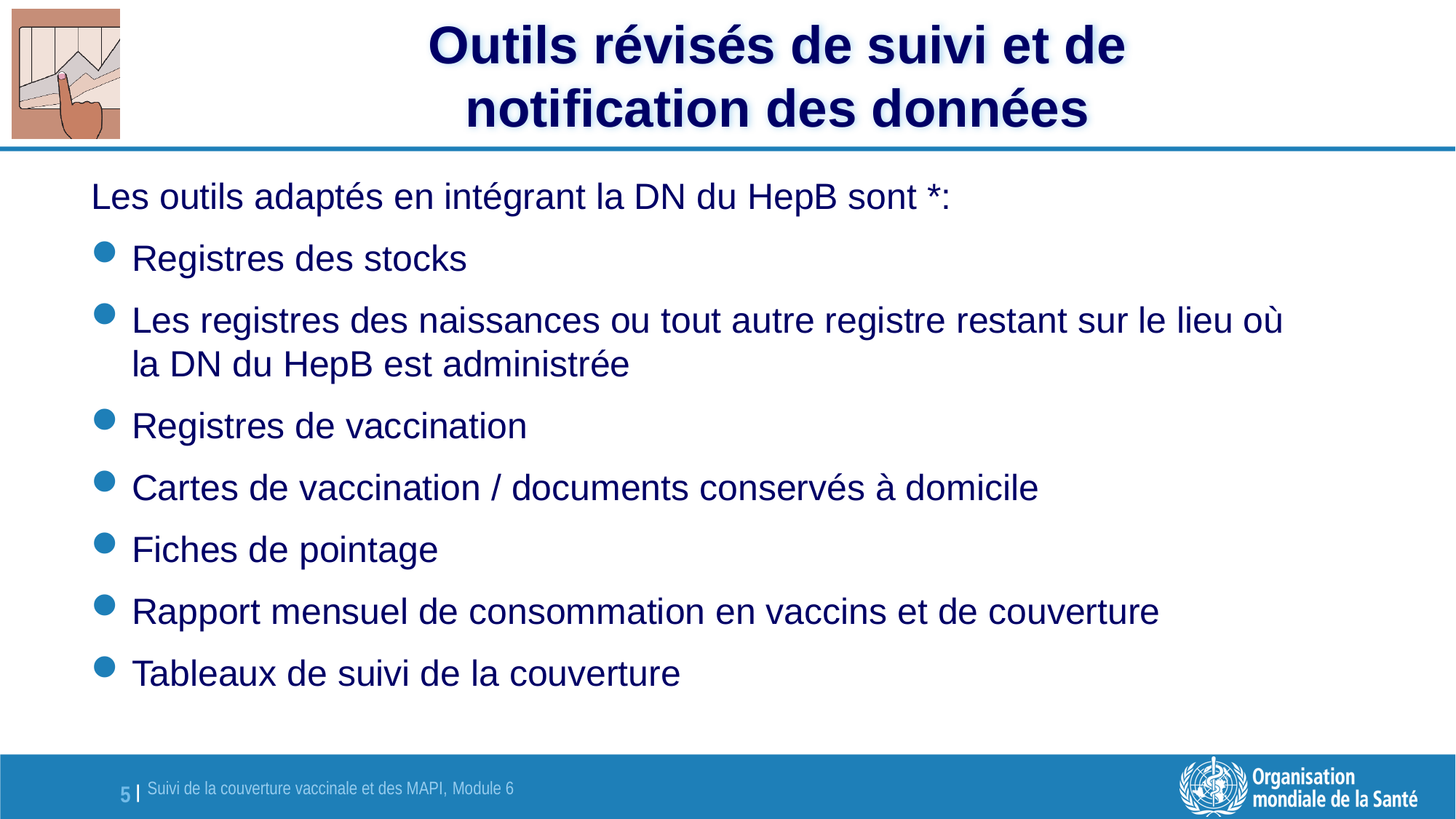

# Outils révisés de suivi et de notification des données
Les outils adaptés en intégrant la DN du HepB sont *:
Registres des stocks
Les registres des naissances ou tout autre registre restant sur le lieu où la DN du HepB est administrée
Registres de vaccination
Cartes de vaccination / documents conservés à domicile
Fiches de pointage
Rapport mensuel de consommation en vaccins et de couverture
Tableaux de suivi de la couverture